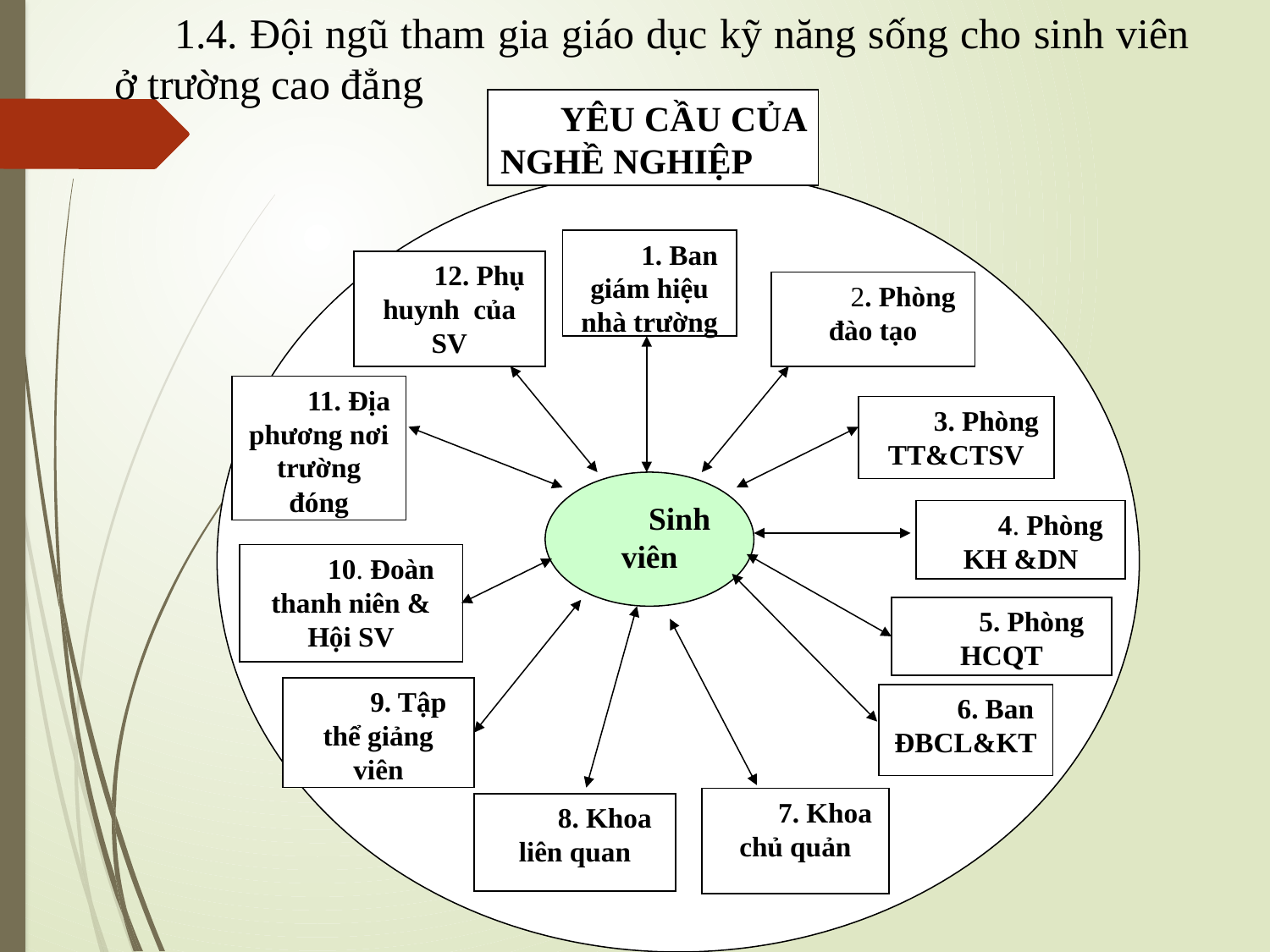

1.4. Đội ngũ tham gia giáo dục kỹ năng sống cho sinh viên ở trường cao đẳng
YÊU CẦU CỦA NGHỀ NGHIỆP

1. Ban giám hiệu nhà trường
12. Phụ huynh  của SV

2. Phòng đào tạo
11. Địa phương nơi trường đóng

3. Phòng TT&CTSV
Sinh viên
4. Phòng KH &DN
10. Đoàn thanh niên & Hội SV
5. Phòng HCQT
9. Tập thể giảng viên

6. Ban ĐBCL&KT
7. Khoa chủ quản
8. Khoa liên quan